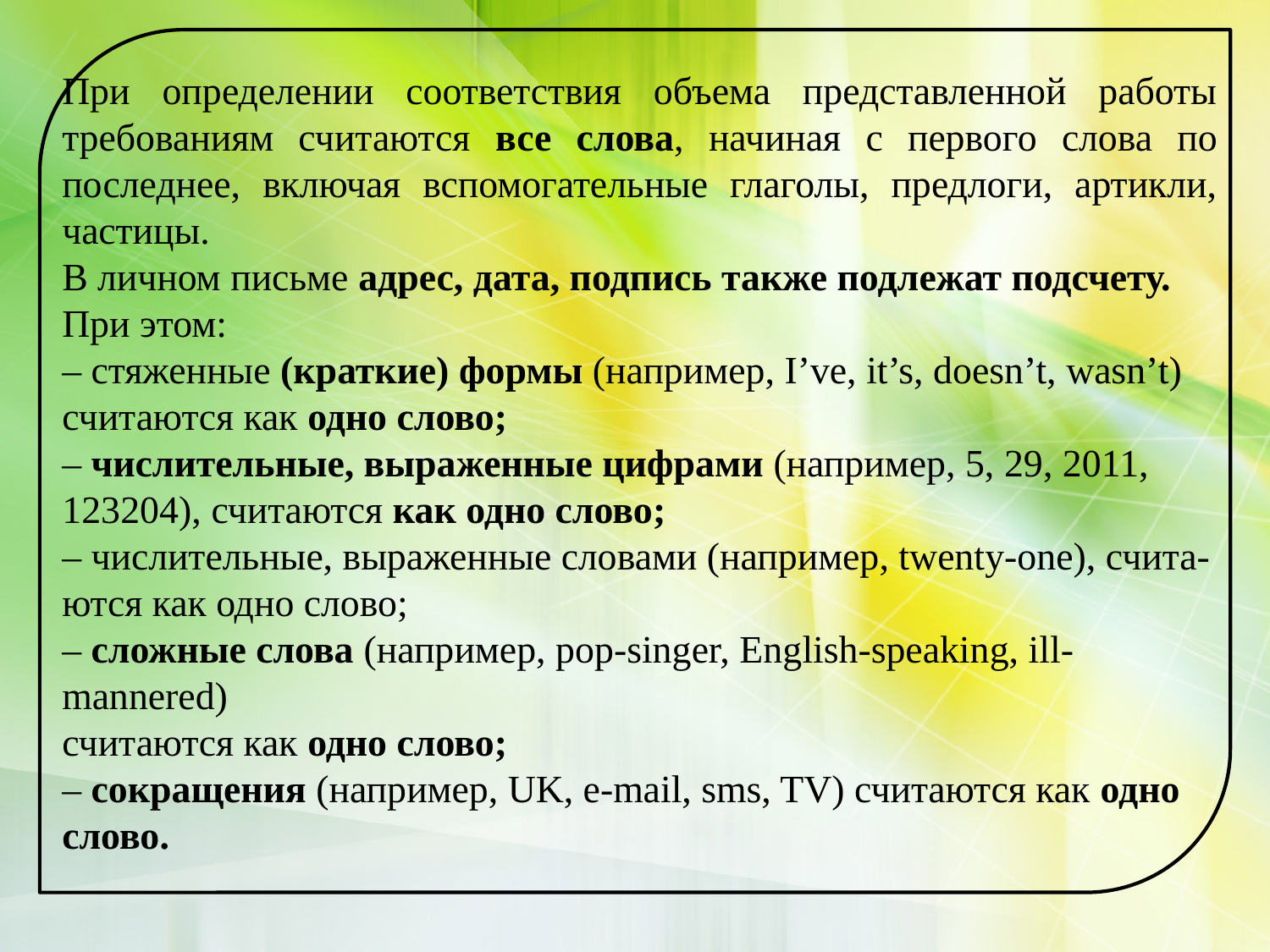

При определении соответствия объема представленной работы требованиям считаются все слова, начиная с первого слова по последнее, включая вспомогательные глаголы, предлоги, артикли, частицы.
В личном письме адрес, дата, подпись также подлежат подсчету.
При этом:
– стяженные (краткие) формы (например, I’ve, it’s, doesn’t, wasn’t) считаются как одно слово;
– числительные, выраженные цифрами (например, 5, 29, 2011, 123204), считаются как одно слово;
– числительные, выраженные словами (например, twenty-one), счита-
ются как одно слово;
– сложные слова (например, pop-singer, English-speaking, ill-mannered)
считаются как одно слово;
– сокращения (например, UK, e-mail, sms, TV) считаются как одно слово.